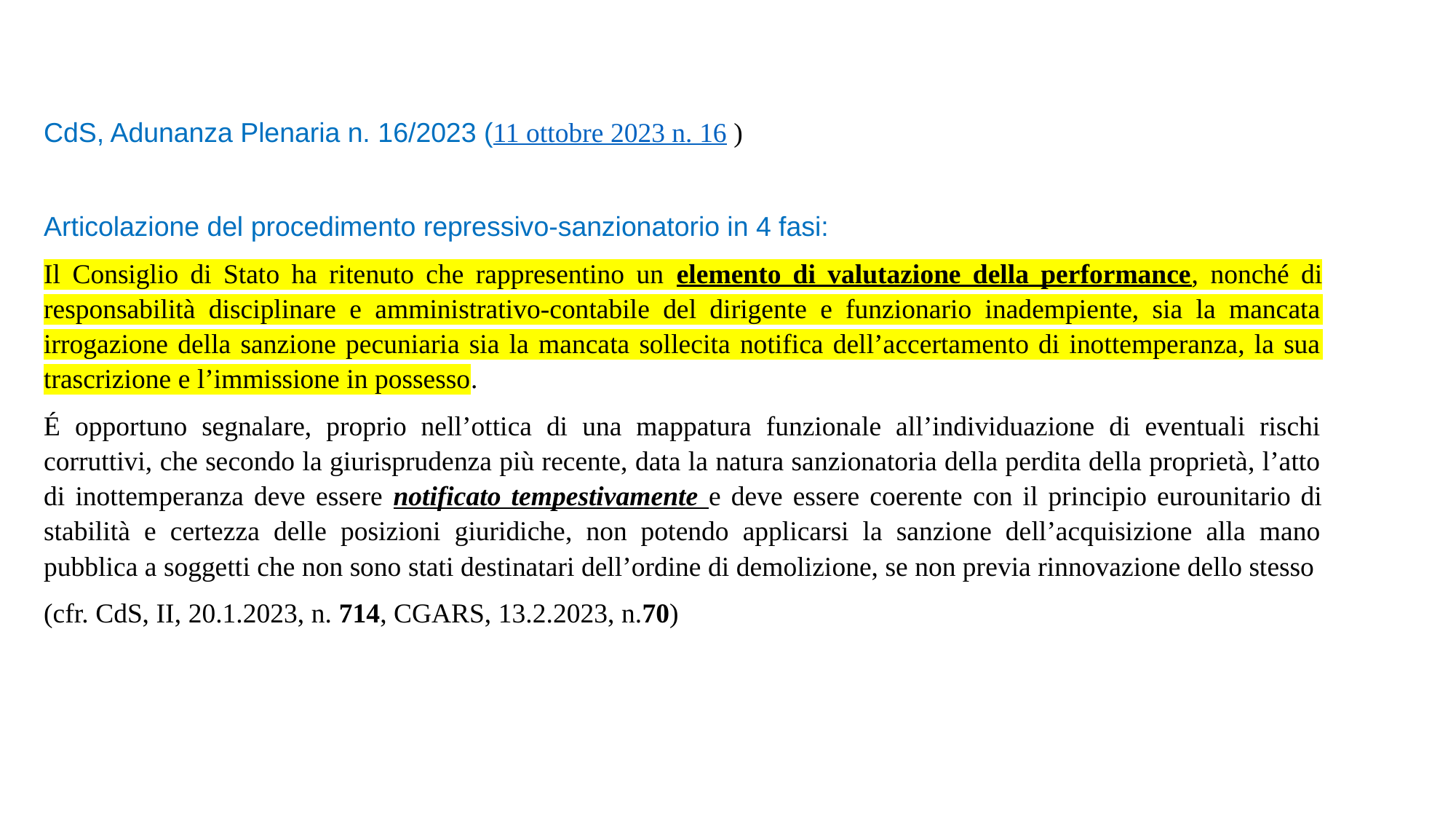

CdS, Adunanza Plenaria n. 16/2023 (11 ottobre 2023 n. 16 )

Articolazione del procedimento repressivo-sanzionatorio in 4 fasi:
Il Consiglio di Stato ha ritenuto che rappresentino un elemento di valutazione della performance, nonché di responsabilità disciplinare e amministrativo-contabile del dirigente e funzionario inadempiente, sia la mancata irrogazione della sanzione pecuniaria sia la mancata sollecita notifica dell’accertamento di inottemperanza, la sua trascrizione e l’immissione in possesso.
É opportuno segnalare, proprio nell’ottica di una mappatura funzionale all’individuazione di eventuali rischi corruttivi, che secondo la giurisprudenza più recente, data la natura sanzionatoria della perdita della proprietà, l’atto di inottemperanza deve essere notificato tempestivamente e deve essere coerente con il principio eurounitario di stabilità e certezza delle posizioni giuridiche, non potendo applicarsi la sanzione dell’acquisizione alla mano pubblica a soggetti che non sono stati destinatari dell’ordine di demolizione, se non previa rinnovazione dello stesso
(cfr. CdS, II, 20.1.2023, n. 714, CGARS, 13.2.2023, n.70)